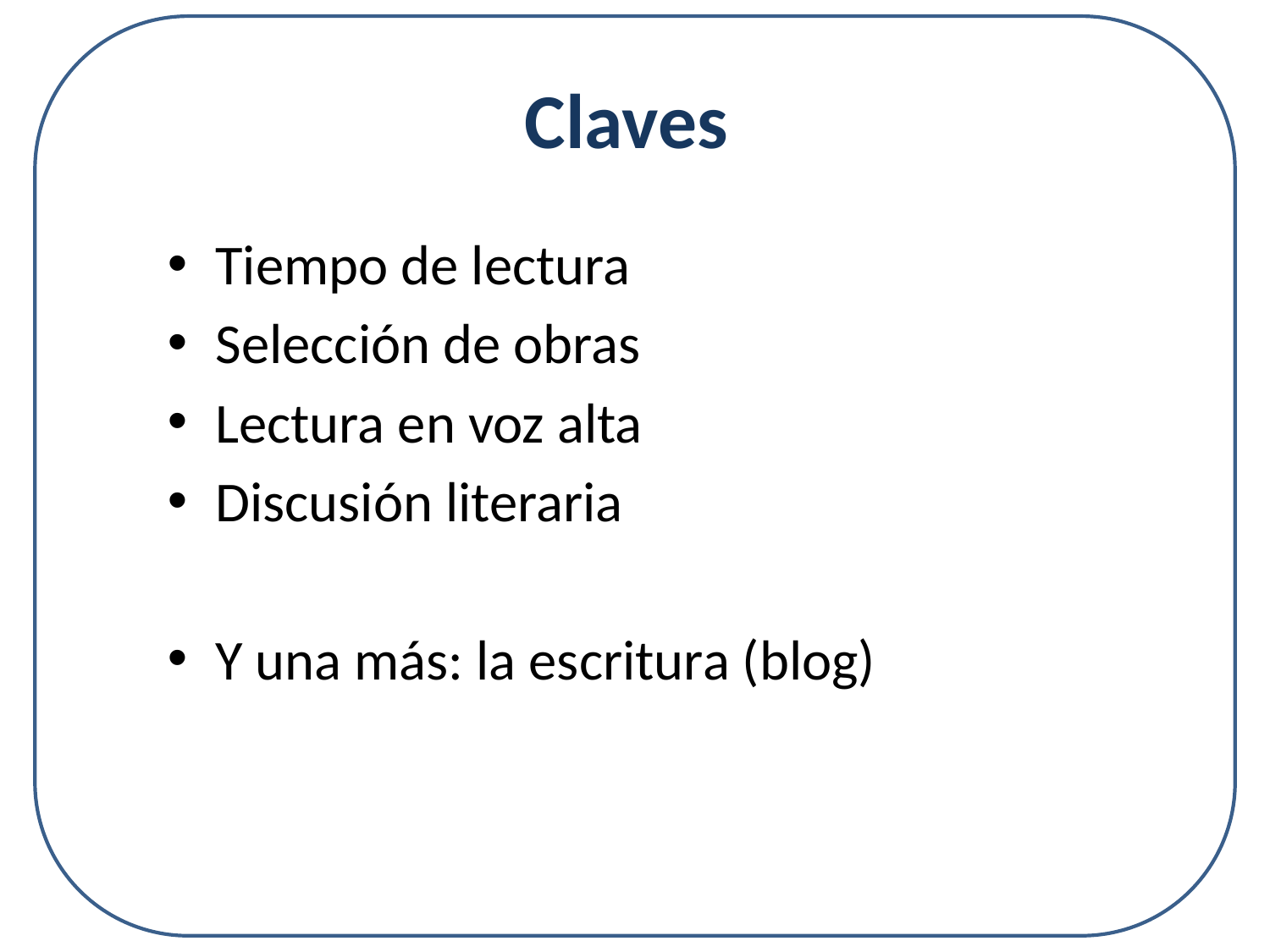

# Claves
Tiempo de lectura
Selección de obras
Lectura en voz alta
Discusión literaria

Y una más: la escritura (blog)